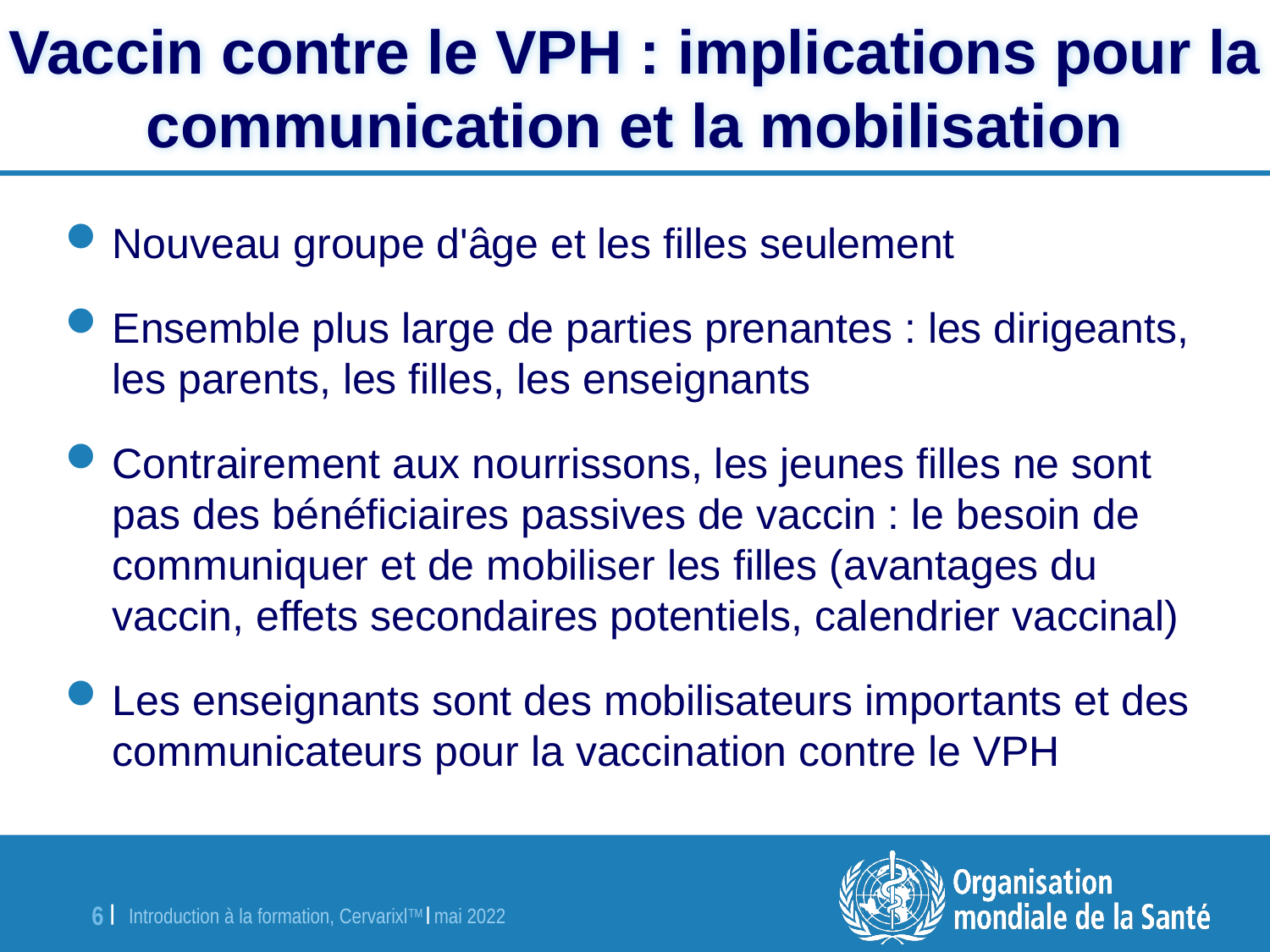

# Vaccin contre le VPH : implications pour la communication et la mobilisation
Nouveau groupe d'âge et les filles seulement
Ensemble plus large de parties prenantes : les dirigeants, les parents, les filles, les enseignants
Contrairement aux nourrissons, les jeunes filles ne sont pas des bénéficiaires passives de vaccin : le besoin de communiquer et de mobiliser les filles (avantages du vaccin, effets secondaires potentiels, calendrier vaccinal)
Les enseignants sont des mobilisateurs importants et des communicateurs pour la vaccination contre le VPH